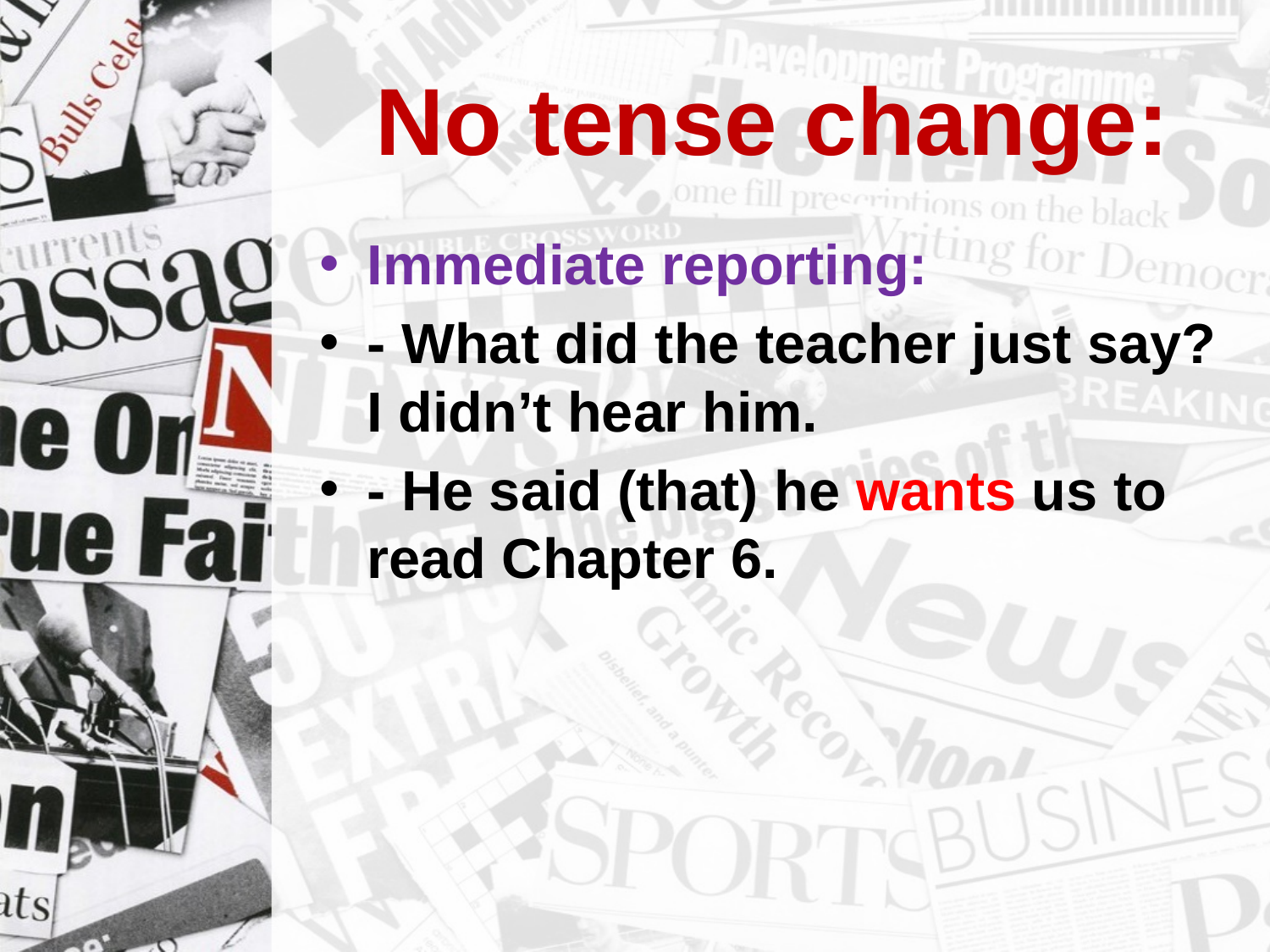

# No tense change:
Immediate reporting:
- What did the teacher just say? I didn’t hear him.
- He said (that) he wants us to read Chapter 6.